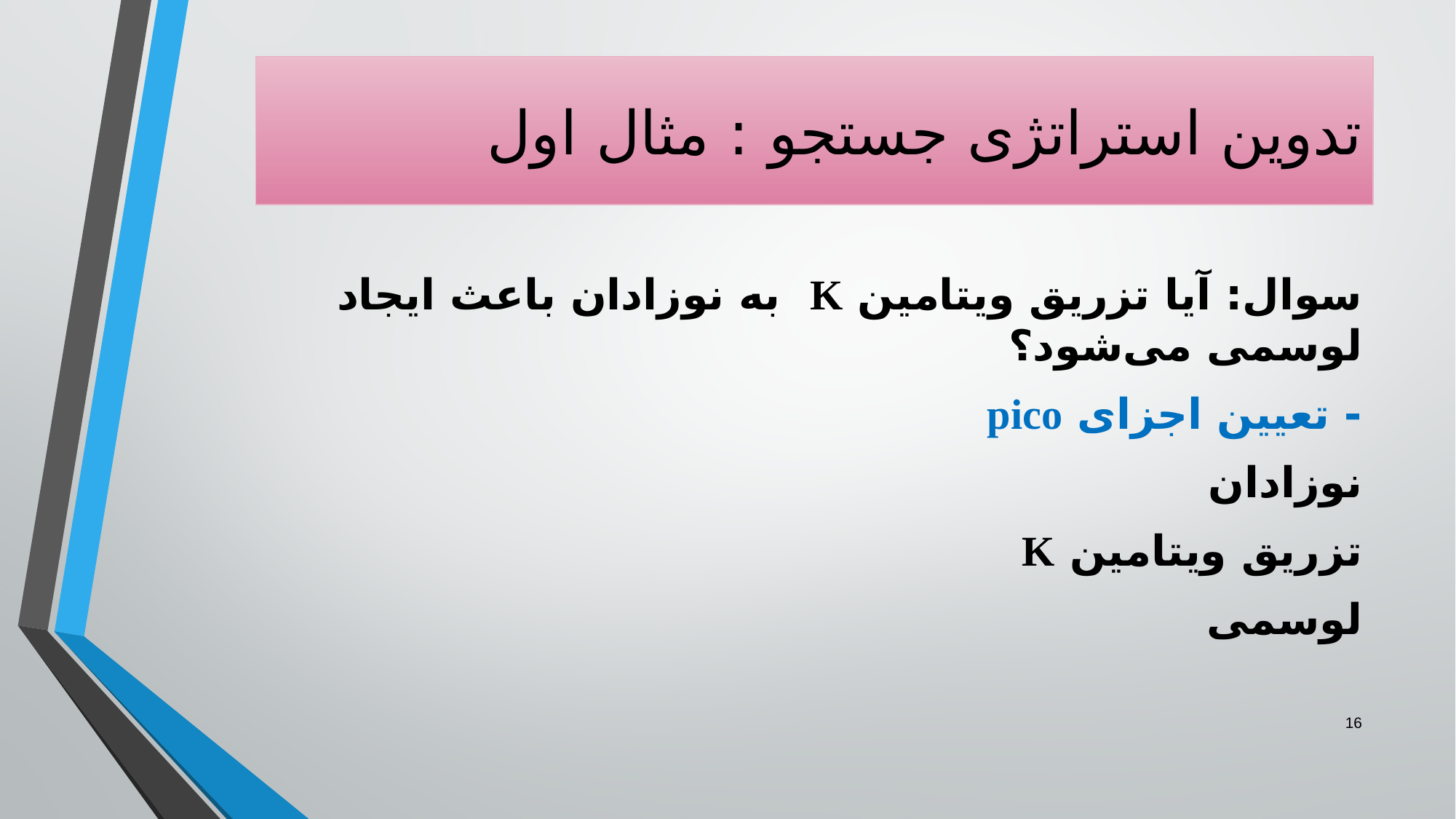

# تدوین استراتژی جستجو : مثال اول
سوال: آیا تزریق ویتامین K  به نوزادان باعث ایجاد لوسمی می‌شود؟
- تعیین اجزای pico
نوزادان
تزریق ویتامین K
لوسمی
16